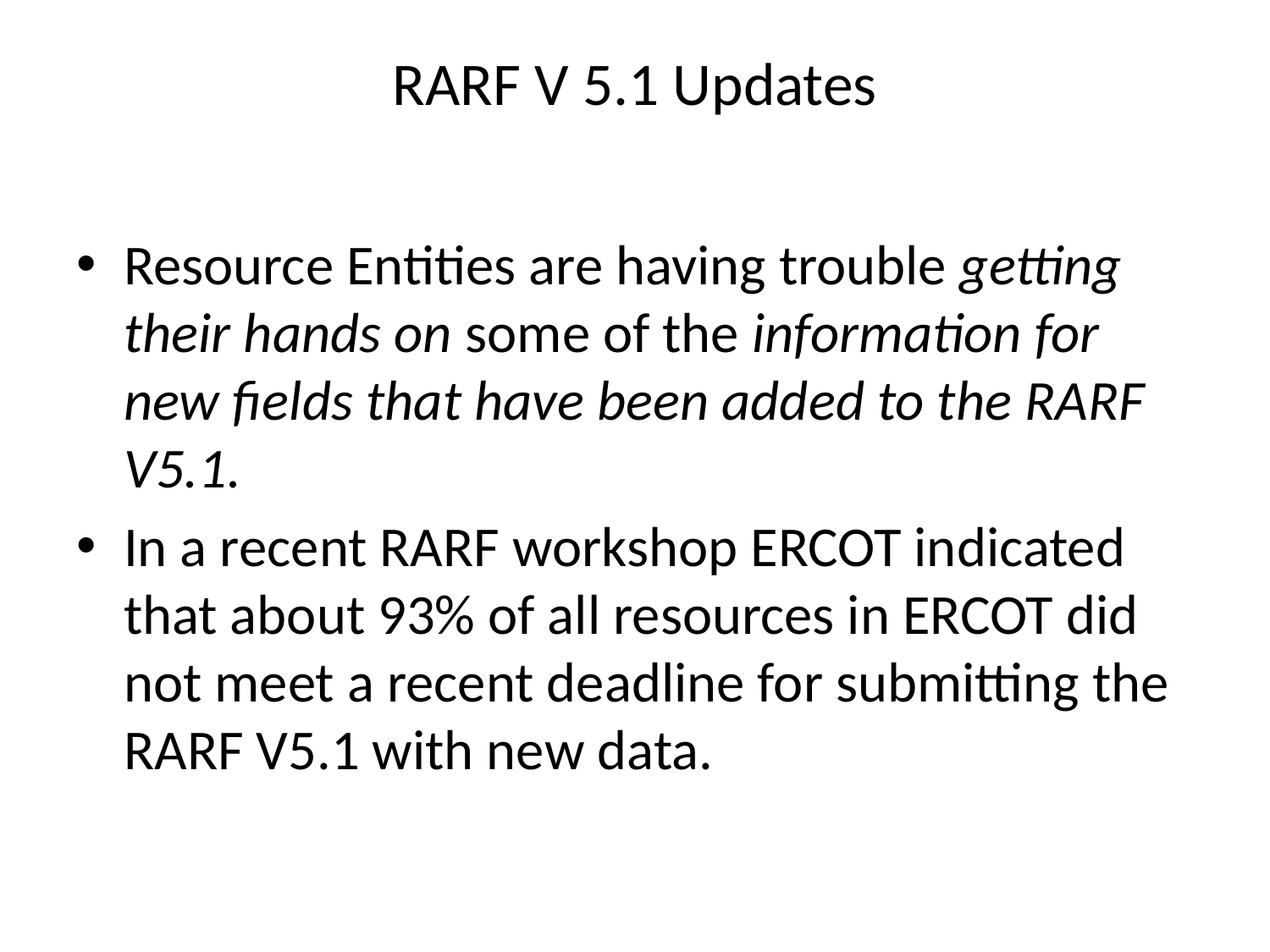

# RARF V 5.1 Updates
Resource Entities are having trouble getting their hands on some of the information for new fields that have been added to the RARF V5.1.
In a recent RARF workshop ERCOT indicated that about 93% of all resources in ERCOT did not meet a recent deadline for submitting the RARF V5.1 with new data.